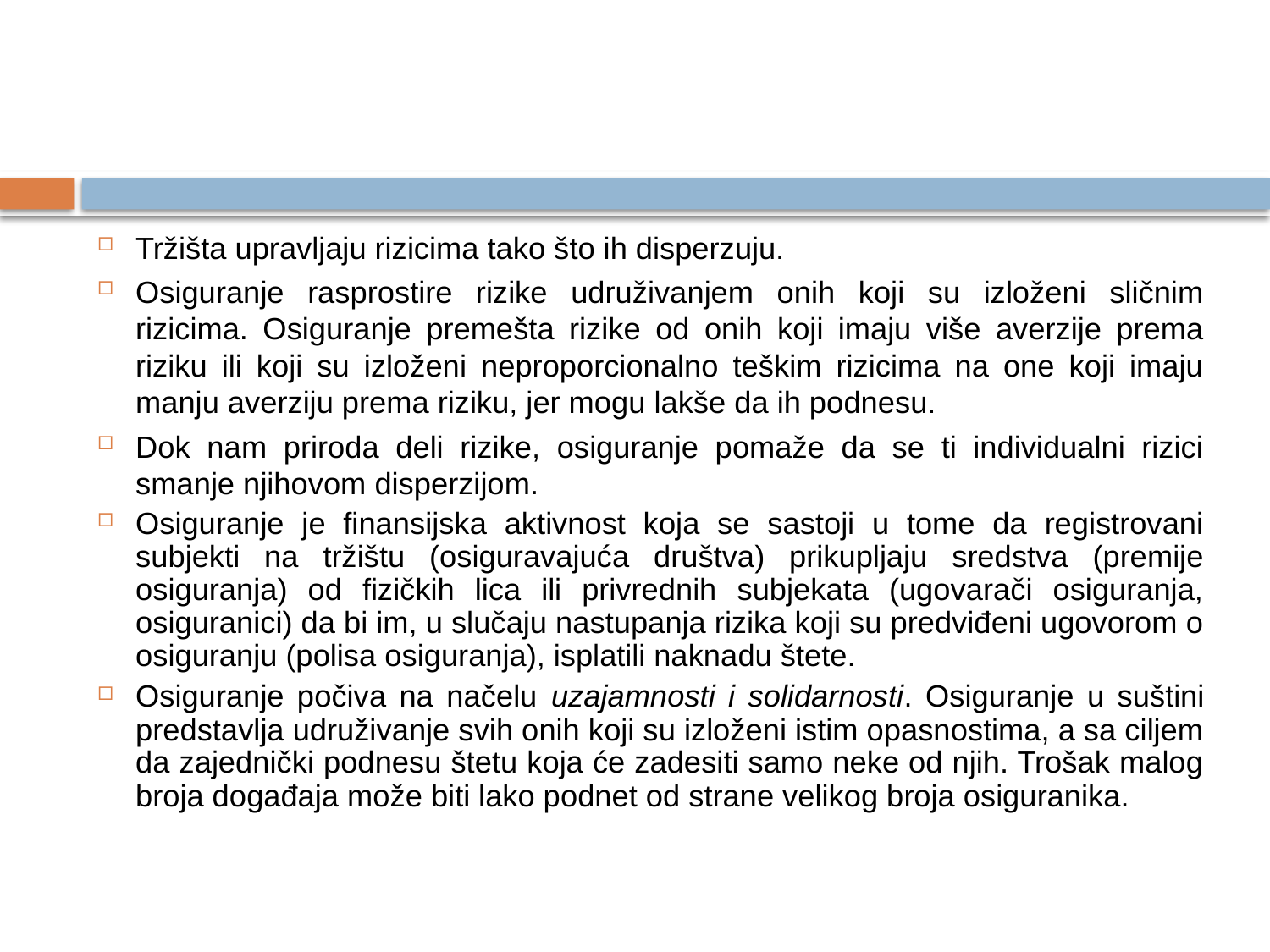

#
Tržišta upravljaju rizicima tako što ih disperzuju.
Osiguranje rasprostire rizike udruživanjem onih koji su izloženi sličnim rizicima. Osiguranje premešta rizike od onih koji imaju više averzije prema riziku ili koji su izloženi neproporcionalno teškim rizicima na one koji imaju manju averziju prema riziku, jer mogu lakše da ih podnesu.
Dok nam priroda deli rizike, osiguranje pomaže da se ti individualni rizici smanje njihovom disperzijom.
Osiguranje je finansijska aktivnost koja se sastoji u tome da registrovani subjekti na tržištu (osiguravajuća društva) prikupljaju sredstva (premije osiguranja) od fizičkih lica ili privrednih subjekata (ugovarači osiguranja, osiguranici) da bi im, u slučaju nastupanja rizika koji su predviđeni ugovorom o osiguranju (polisa osiguranja), isplatili naknadu štete.
Osiguranje počiva na načelu uzajamnosti i solidarnosti. Osiguranje u suštini predstavlja udruživanje svih onih koji su izloženi istim opasnostima, a sa ciljem da zajednički podnesu štetu koja će zadesiti samo neke od njih. Trošak malog broja događaja može biti lako podnet od strane velikog broja osiguranika.